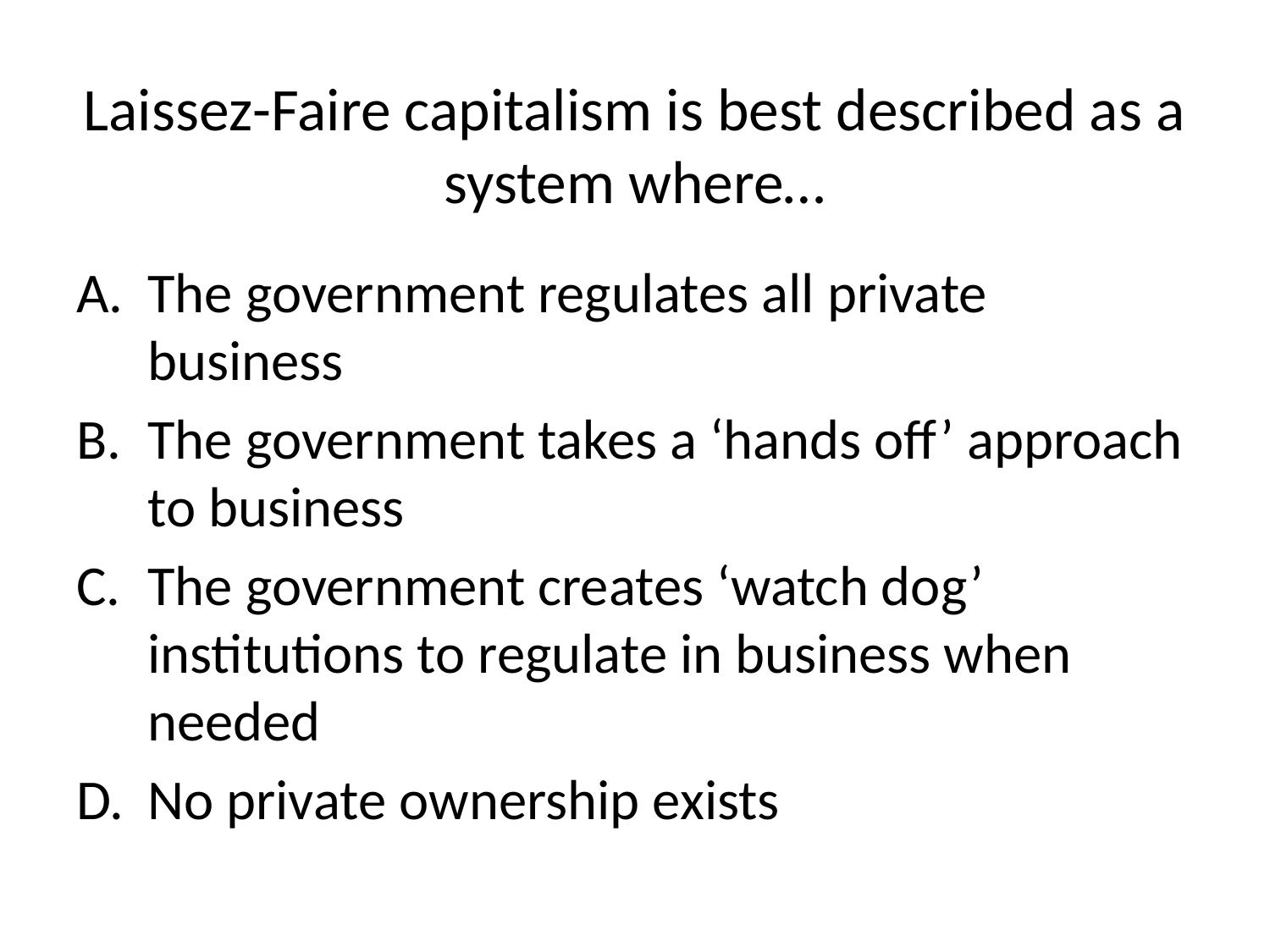

# Laissez-Faire capitalism is best described as a system where…
The government regulates all private business
The government takes a ‘hands off’ approach to business
The government creates ‘watch dog’ institutions to regulate in business when needed
No private ownership exists